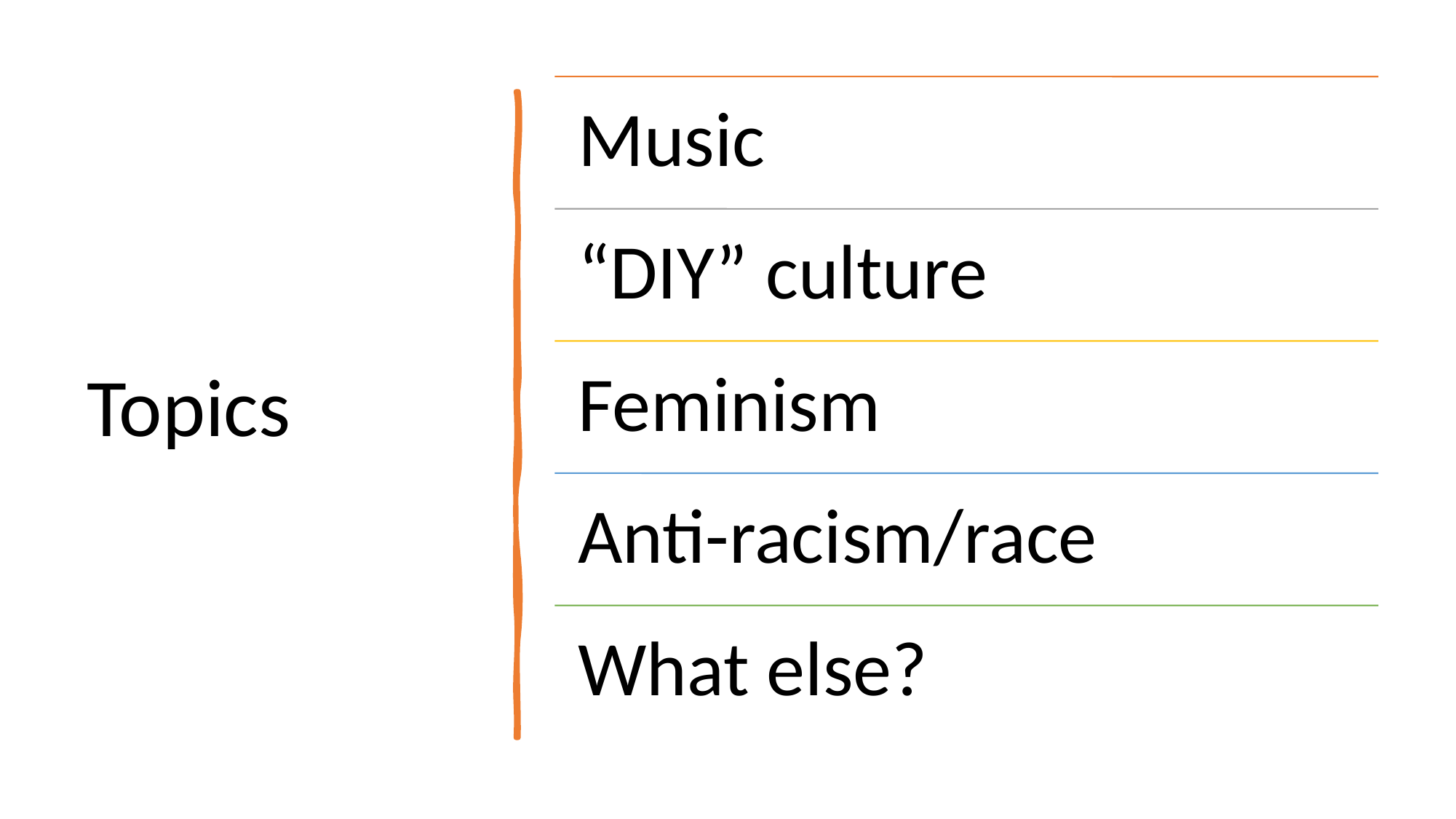

Music
“DIY” culture
Feminism
Anti-racism/race
What else?
# Topics